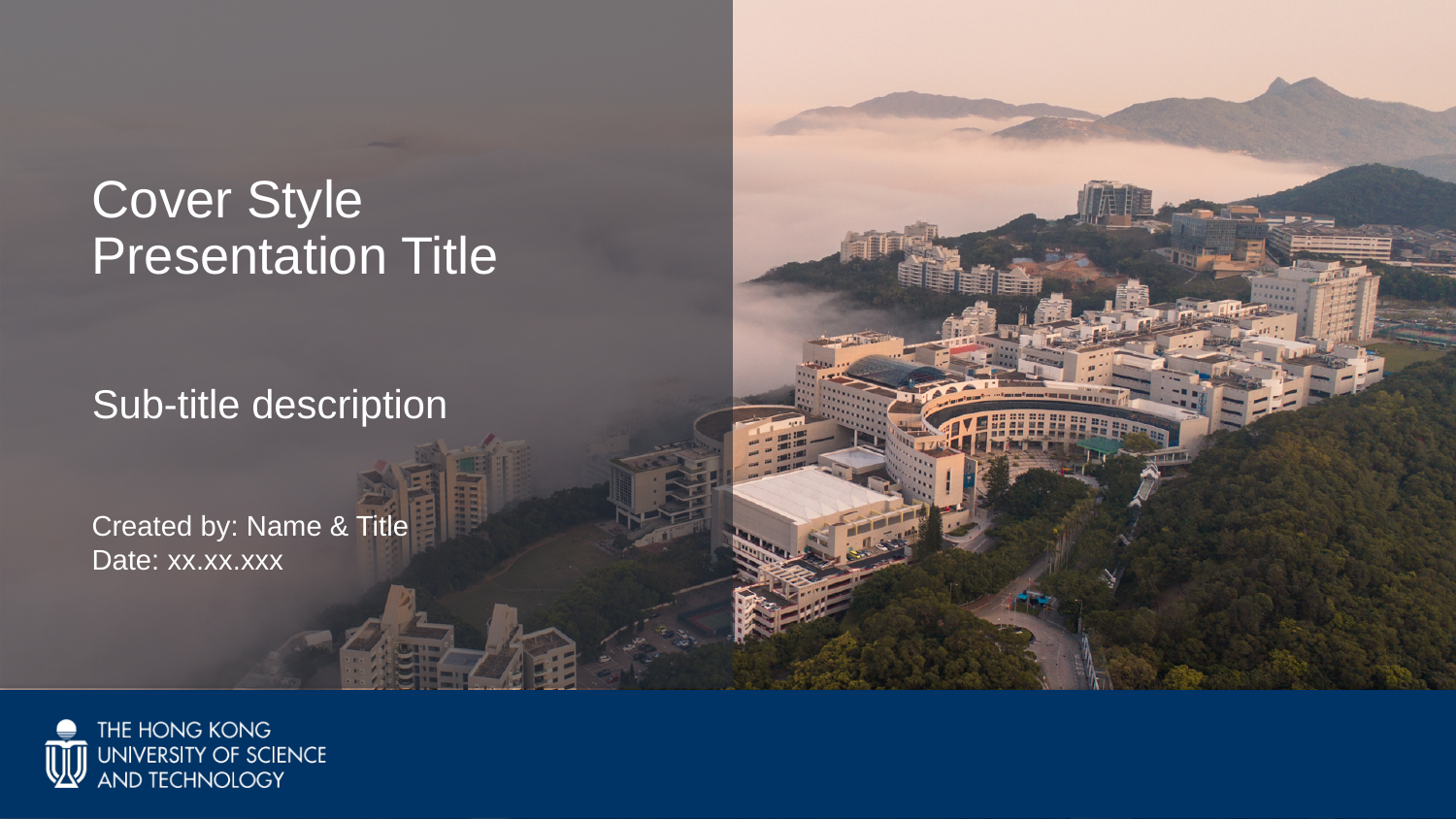

# Cover Style Presentation Title
Sub-title description

Created by: Name & Title
Date: xx.xx.xxx